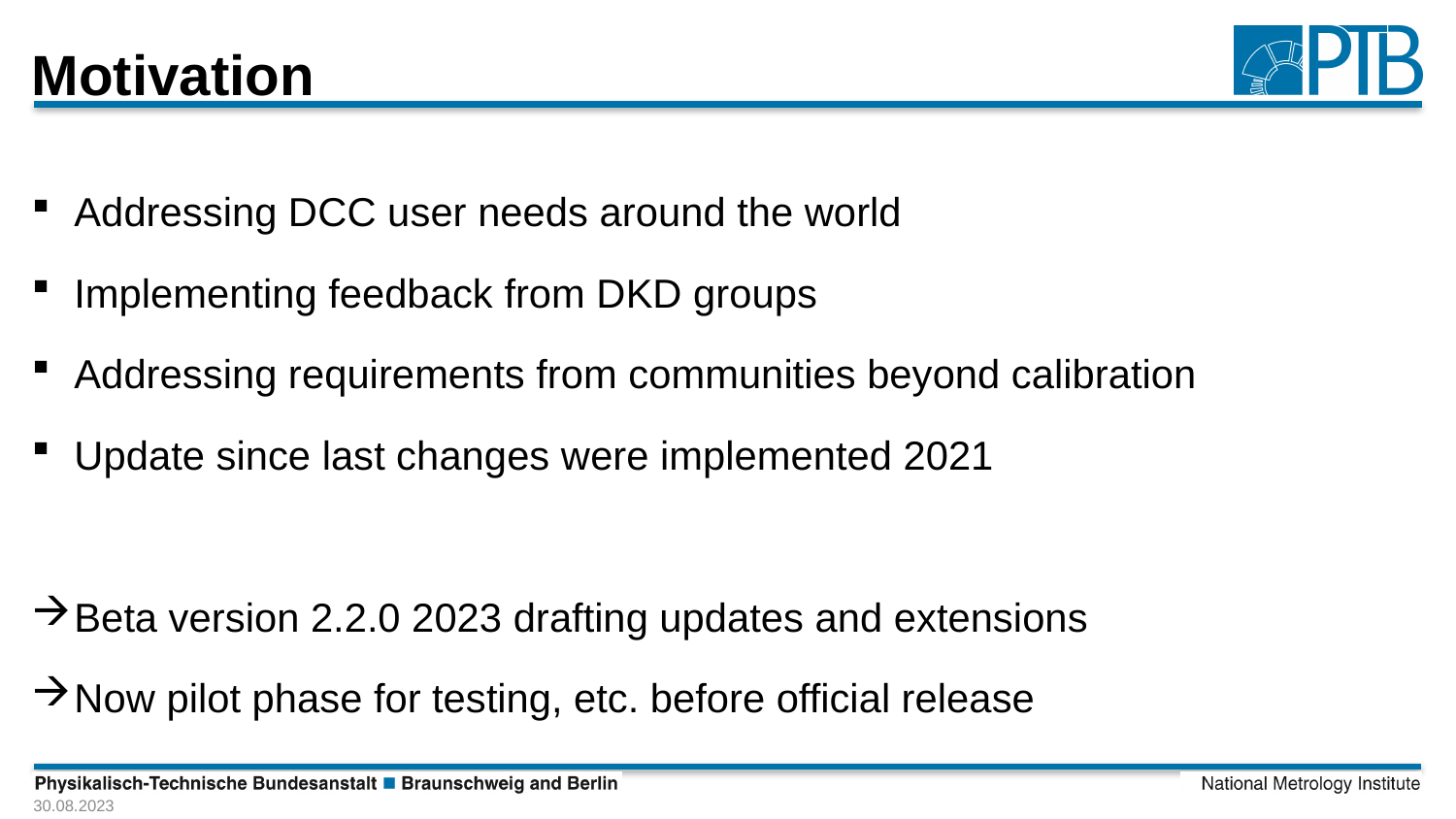

# Motivation
Addressing DCC user needs around the world
Implementing feedback from DKD groups
Addressing requirements from communities beyond calibration
Update since last changes were implemented 2021

Beta version 2.2.0 2023 drafting updates and extensions
Now pilot phase for testing, etc. before official release
30.08.2023